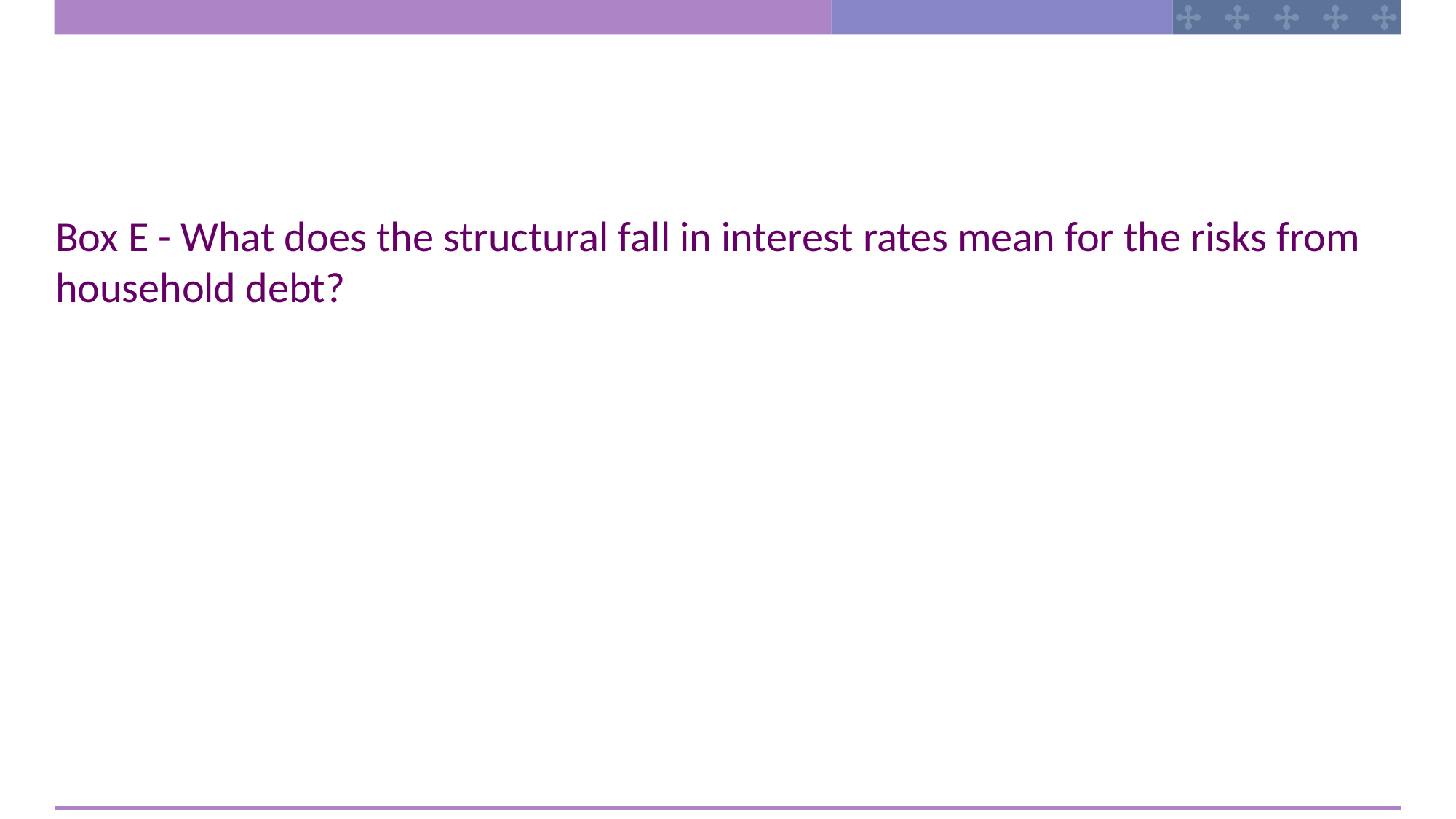

Box E - What does the structural fall in interest rates mean for the risks from household debt?